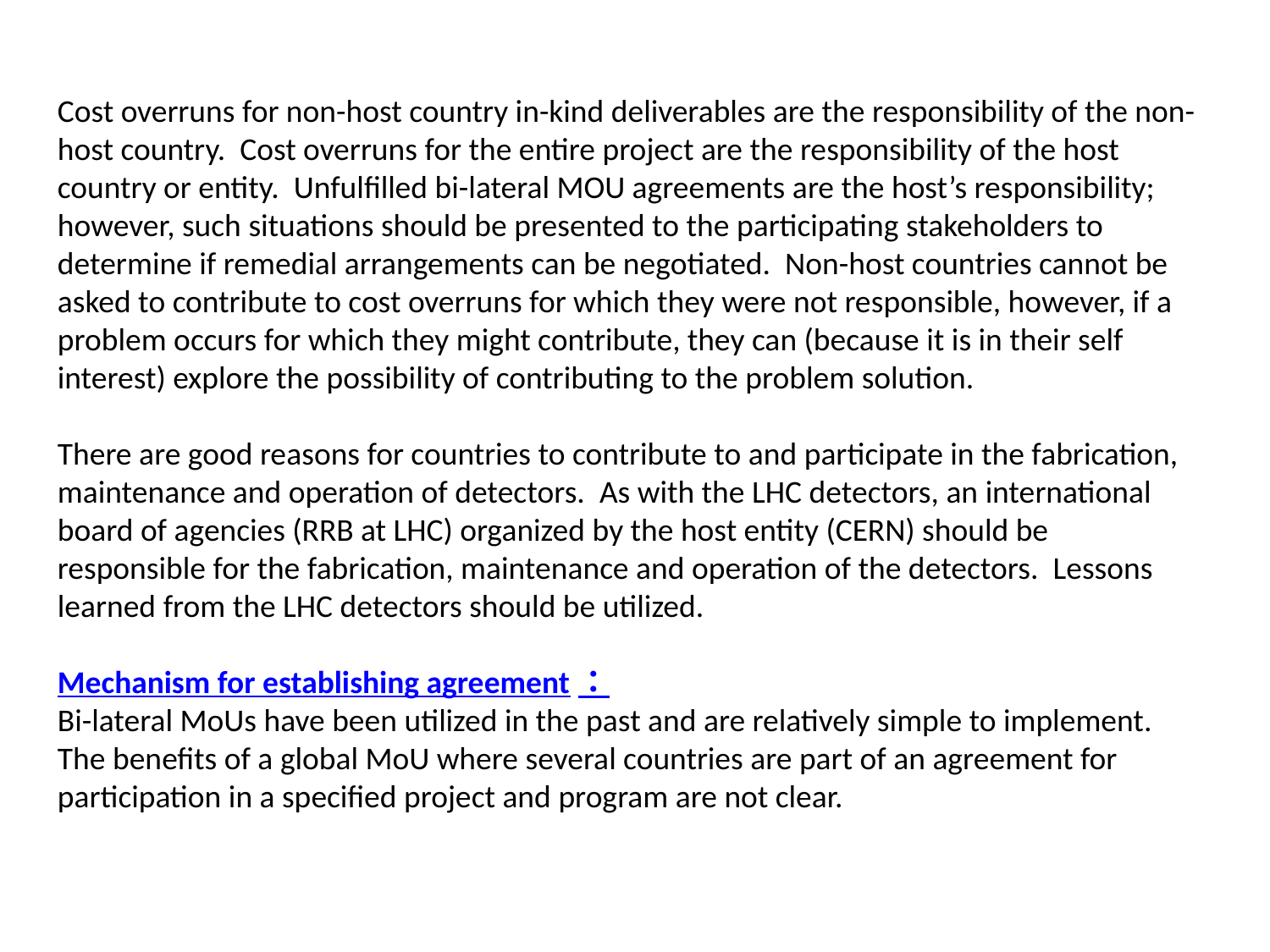

Cost overruns for non-host country in-kind deliverables are the responsibility of the non-host country.  Cost overruns for the entire project are the responsibility of the host country or entity.  Unfulfilled bi-lateral MOU agreements are the host’s responsibility; however, such situations should be presented to the participating stakeholders to determine if remedial arrangements can be negotiated.  Non-host countries cannot be asked to contribute to cost overruns for which they were not responsible, however, if a problem occurs for which they might contribute, they can (because it is in their self interest) explore the possibility of contributing to the problem solution.

There are good reasons for countries to contribute to and participate in the fabrication, maintenance and operation of detectors.  As with the LHC detectors, an international board of agencies (RRB at LHC) organized by the host entity (CERN) should be responsible for the fabrication, maintenance and operation of the detectors.  Lessons learned from the LHC detectors should be utilized.

Mechanism for establishing agreement：
Bi-lateral MoUs have been utilized in the past and are relatively simple to implement.  The benefits of a global MoU where several countries are part of an agreement for participation in a specified project and program are not clear.